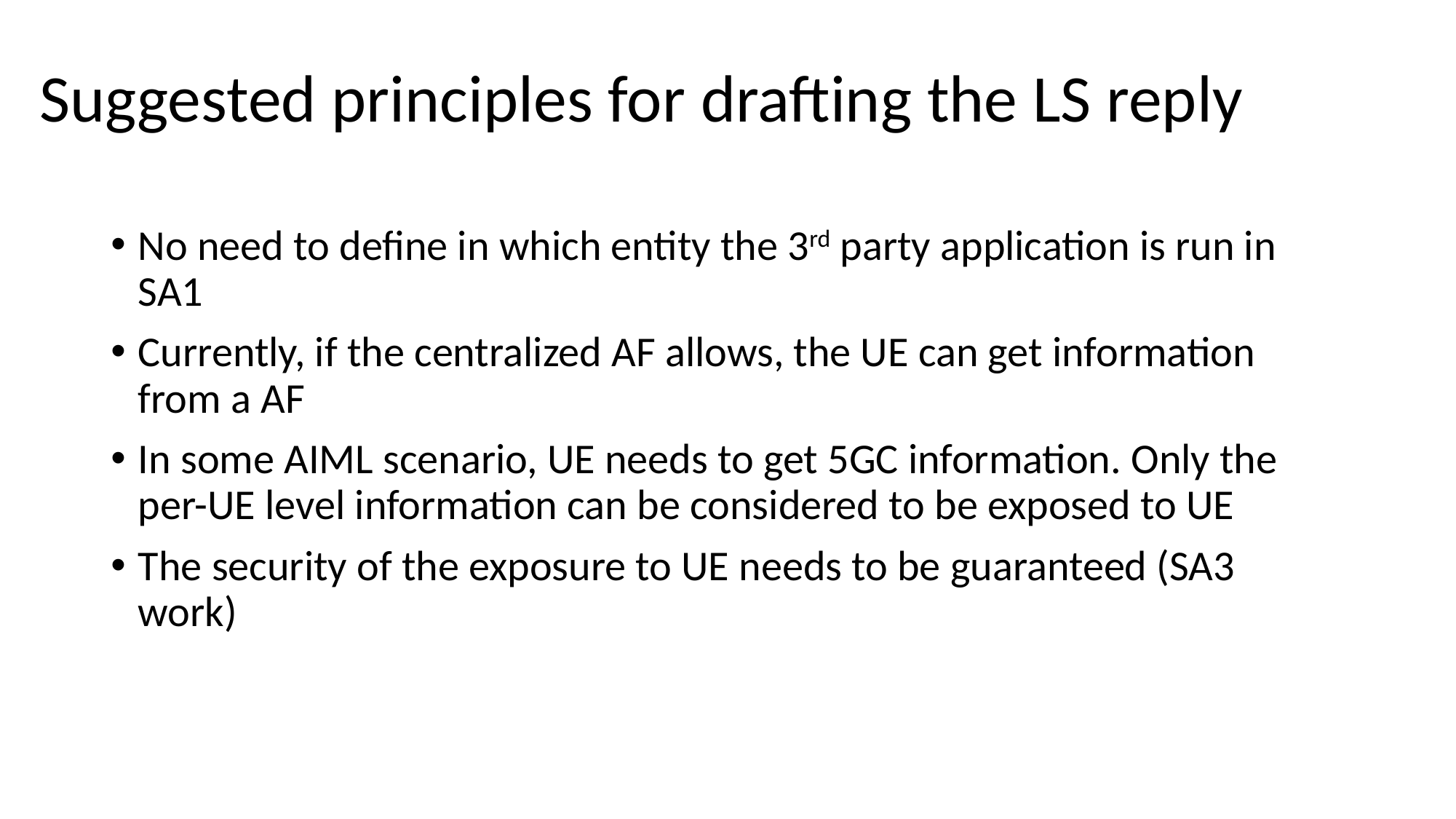

# Suggested principles for drafting the LS reply
No need to define in which entity the 3rd party application is run in SA1
Currently, if the centralized AF allows, the UE can get information from a AF
In some AIML scenario, UE needs to get 5GC information. Only the per-UE level information can be considered to be exposed to UE
The security of the exposure to UE needs to be guaranteed (SA3 work)